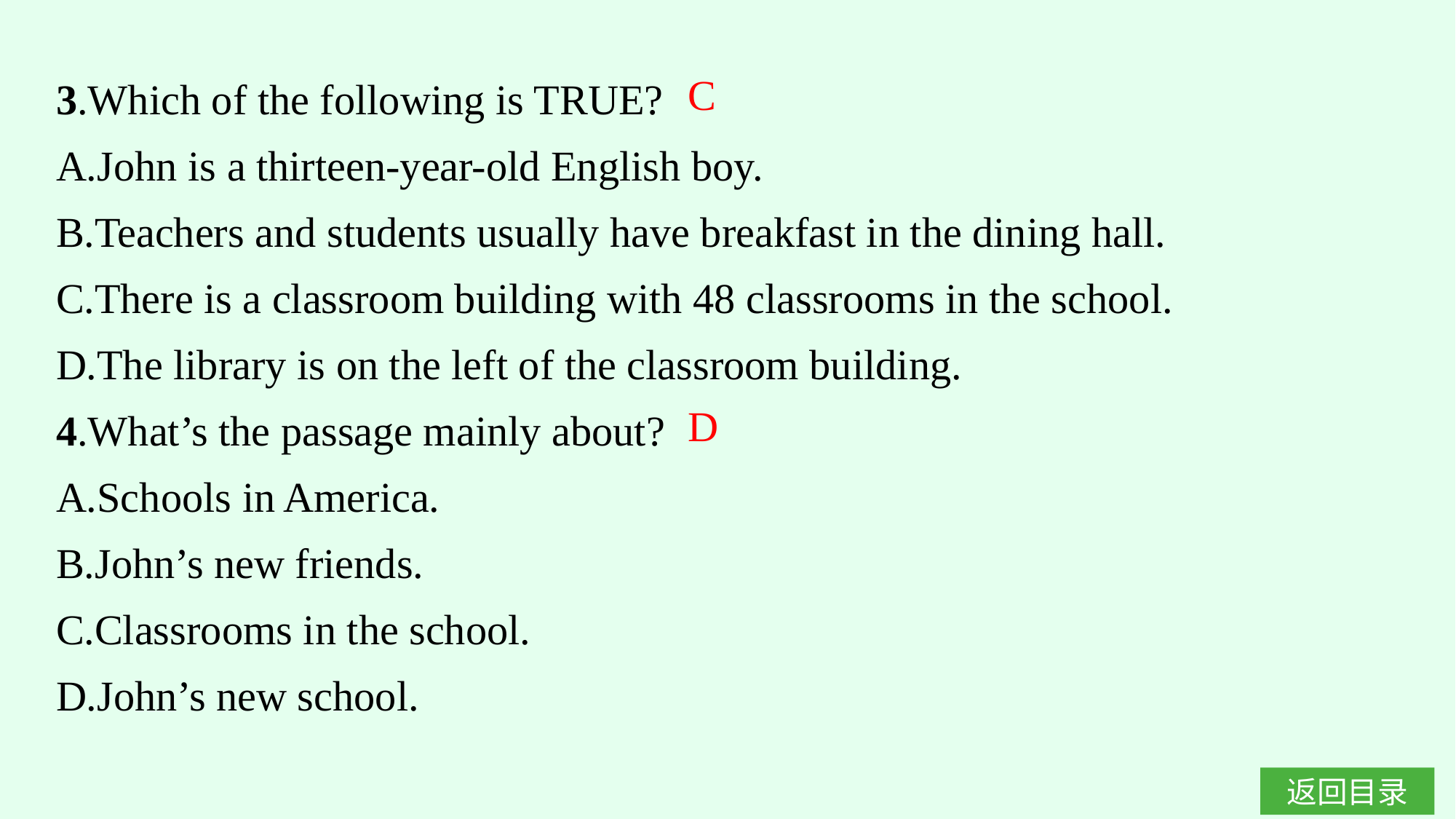

3.Which of the following is TRUE?
A.John is a thirteen-year-old English boy.
B.Teachers and students usually have breakfast in the dining hall.
C.There is a classroom building with 48 classrooms in the school.
D.The library is on the left of the classroom building.
4.What’s the passage mainly about?
A.Schools in America.
B.John’s new friends.
C.Classrooms in the school.
D.John’s new school.
C
D